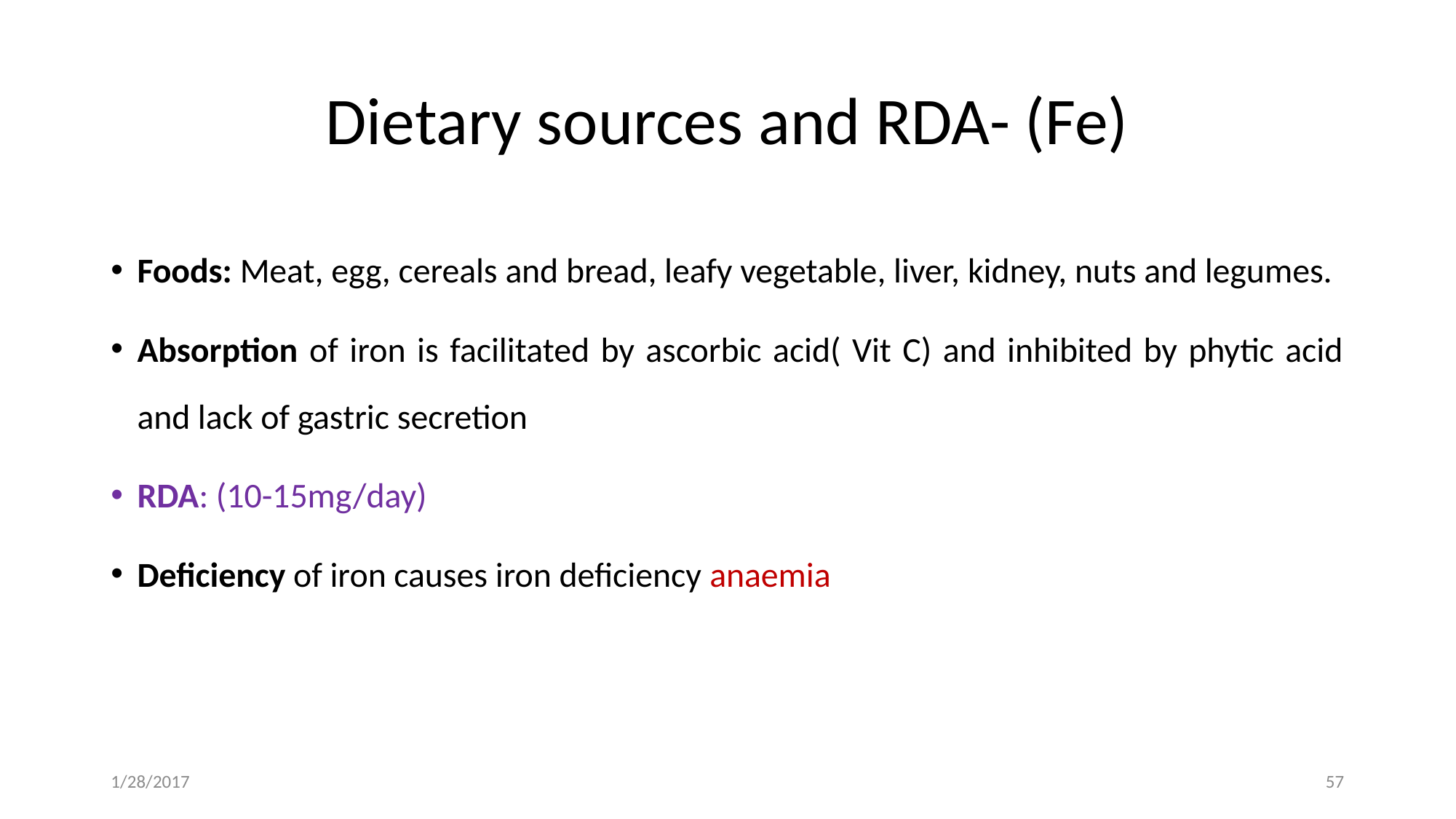

# Dietary sources and RDA- (Fe)
Foods: Meat, egg, cereals and bread, leafy vegetable, liver, kidney, nuts and legumes.
Absorption of iron is facilitated by ascorbic acid( Vit C) and inhibited by phytic acid and lack of gastric secretion
RDA: (10-15mg/day)
Deficiency of iron causes iron deficiency anaemia

1/28/2017
57